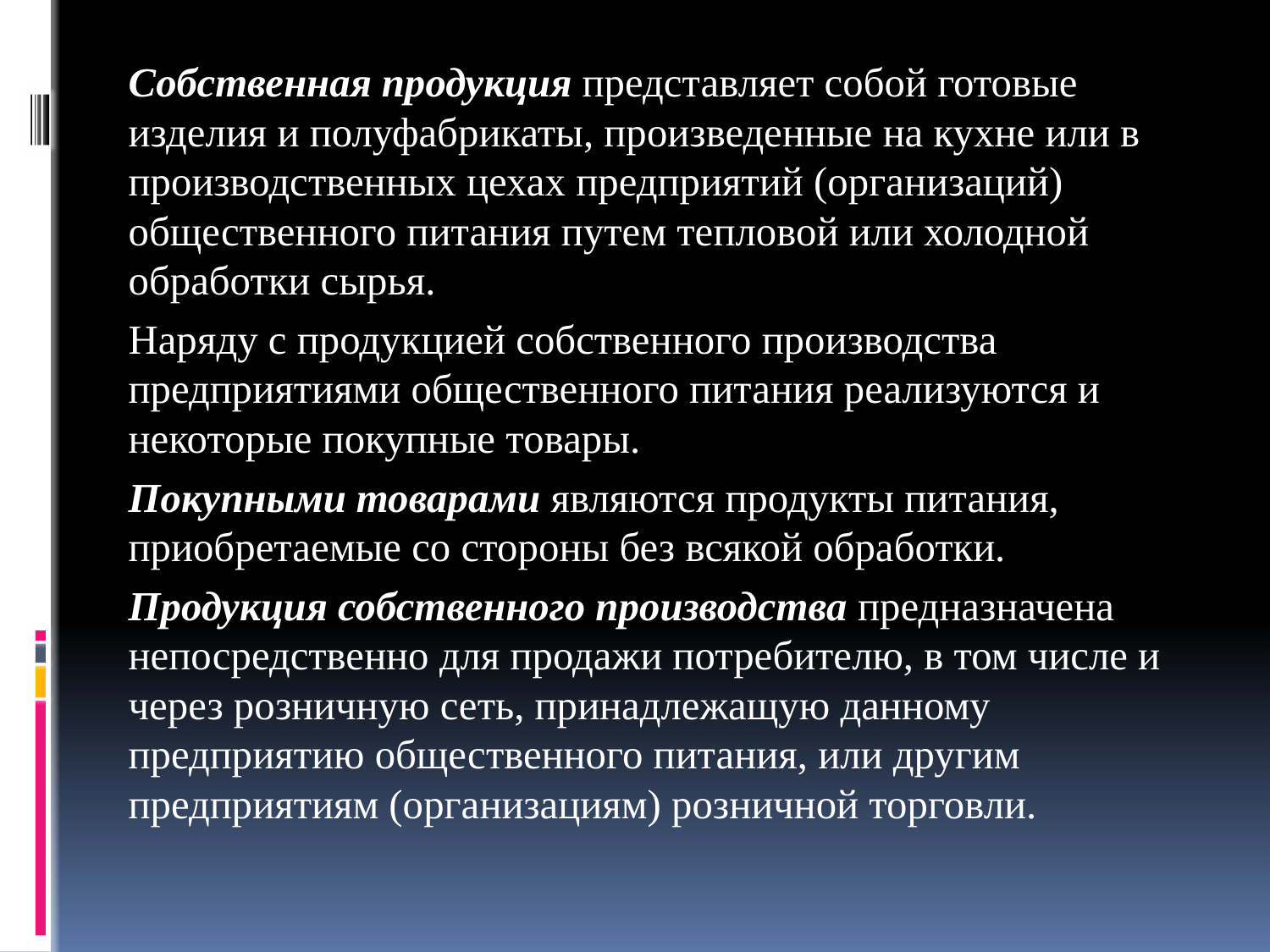

#
		Собственная продукция представляет собой готовые изделия и полуфабрикаты, произведенные на кухне или в производственных цехах предприятий (организаций) общественного питания путем теп­ловой или холодной обработки сырья.
		Наряду с продукцией собственного производства предприятиями общественного питания реали­зуются и некоторые покупные товары.
		Покупными товарами являются продукты питания, приобретаемые со стороны без всякой обработки.
		Продукция собственного производства предназначена непосредственно для продажи потребителю, в том числе и через розничную сеть, принадлежащую данному предприятию общественного питания, или другим предприятиям (организациям) розничной торговли.